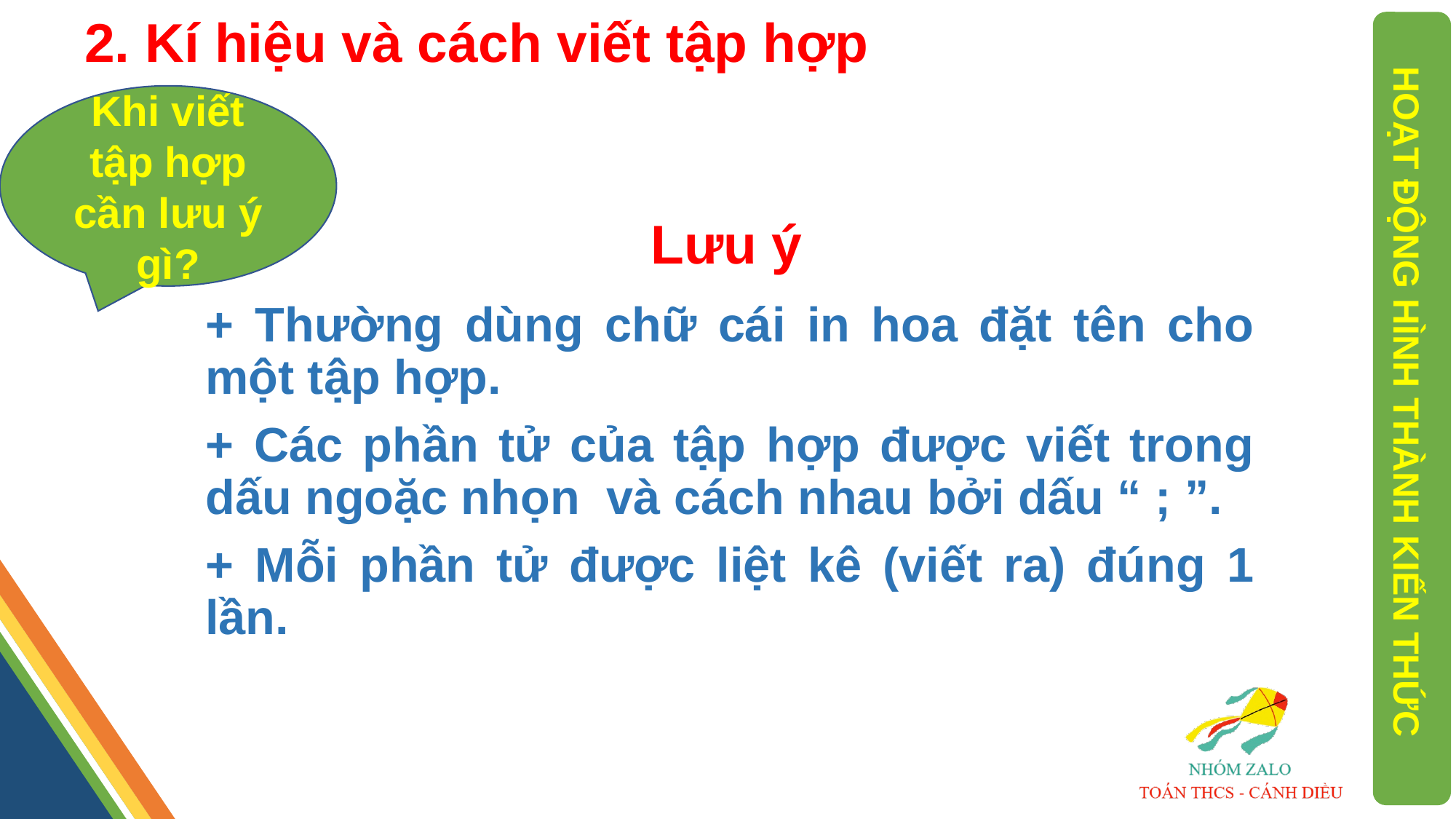

2. Kí hiệu và cách viết tập hợp
Khi viết tập hợp cần lưu ý gì?
# Lưu ý
+ Thường dùng chữ cái in hoa đặt tên cho một tập hợp.
+ Các phần tử của tập hợp được viết trong dấu ngoặc nhọn  và cách nhau bởi dấu “ ; ”.
+ Mỗi phần tử được liệt kê (viết ra) đúng 1 lần.

HOẠT ĐỘNG HÌNH THÀNH KIẾN THỨC